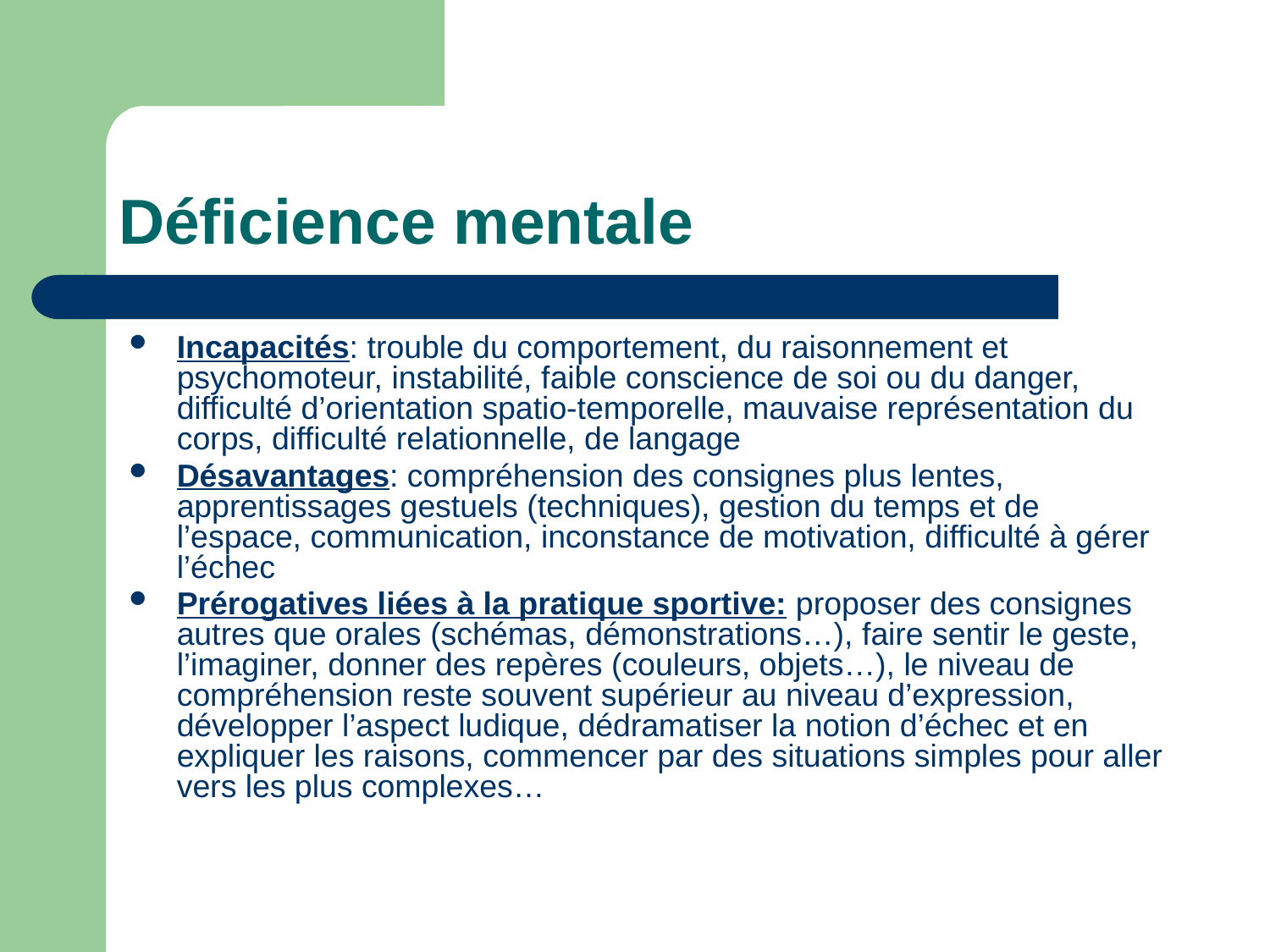

# Déficience mentale
Incapacités: trouble du comportement, du raisonnement et psychomoteur, instabilité, faible conscience de soi ou du danger, difficulté d’orientation spatio-temporelle, mauvaise représentation du corps, difficulté relationnelle, de langage
Désavantages: compréhension des consignes plus lentes, apprentissages gestuels (techniques), gestion du temps et de l’espace, communication, inconstance de motivation, difficulté à gérer l’échec
Prérogatives liées à la pratique sportive: proposer des consignes autres que orales (schémas, démonstrations…), faire sentir le geste, l’imaginer, donner des repères (couleurs, objets…), le niveau de compréhension reste souvent supérieur au niveau d’expression, développer l’aspect ludique, dédramatiser la notion d’échec et en expliquer les raisons, commencer par des situations simples pour aller vers les plus complexes…